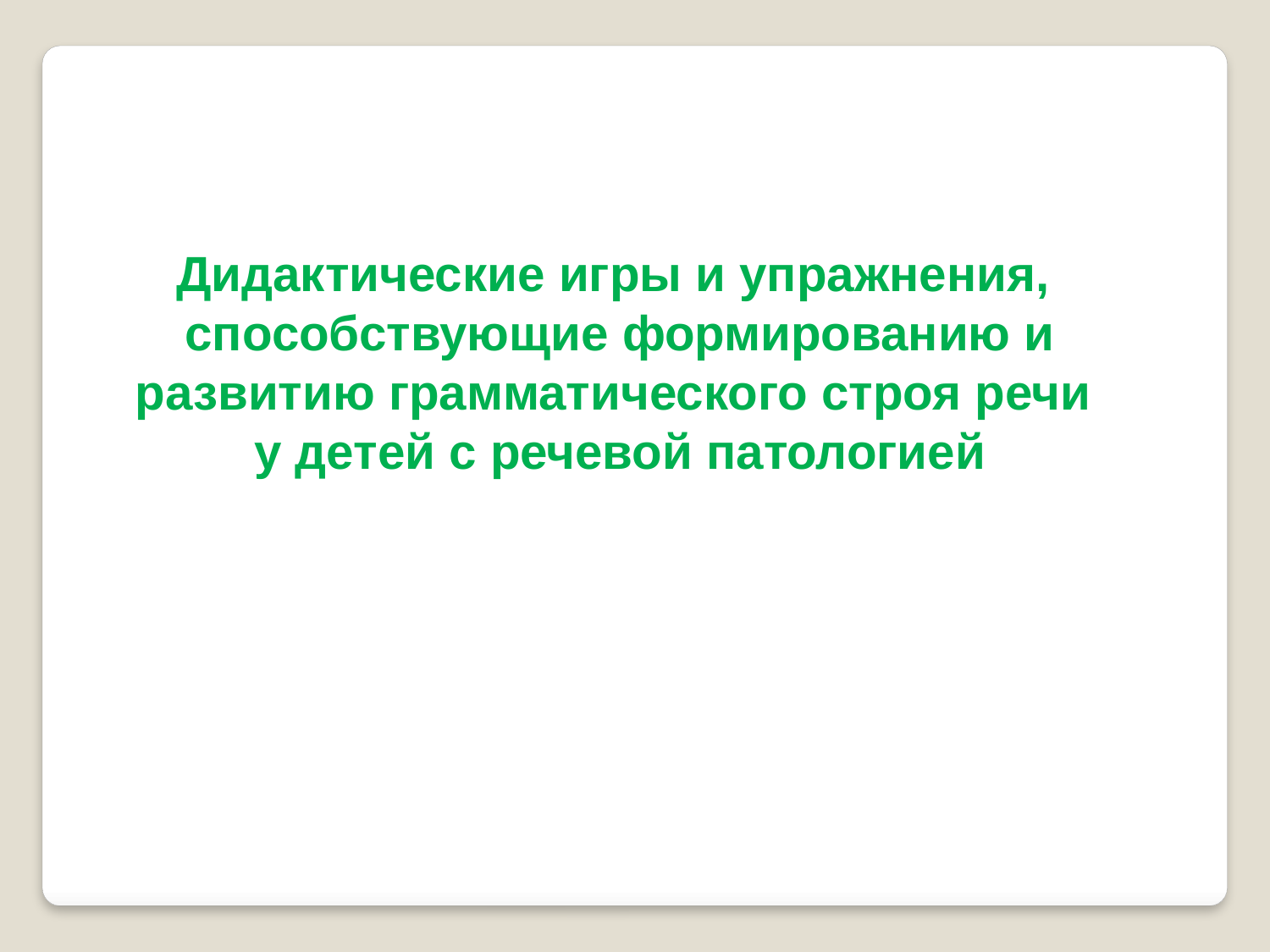

Дидактические игры и упражнения,
способствующие формированию и развитию грамматического строя речи
у детей с речевой патологией